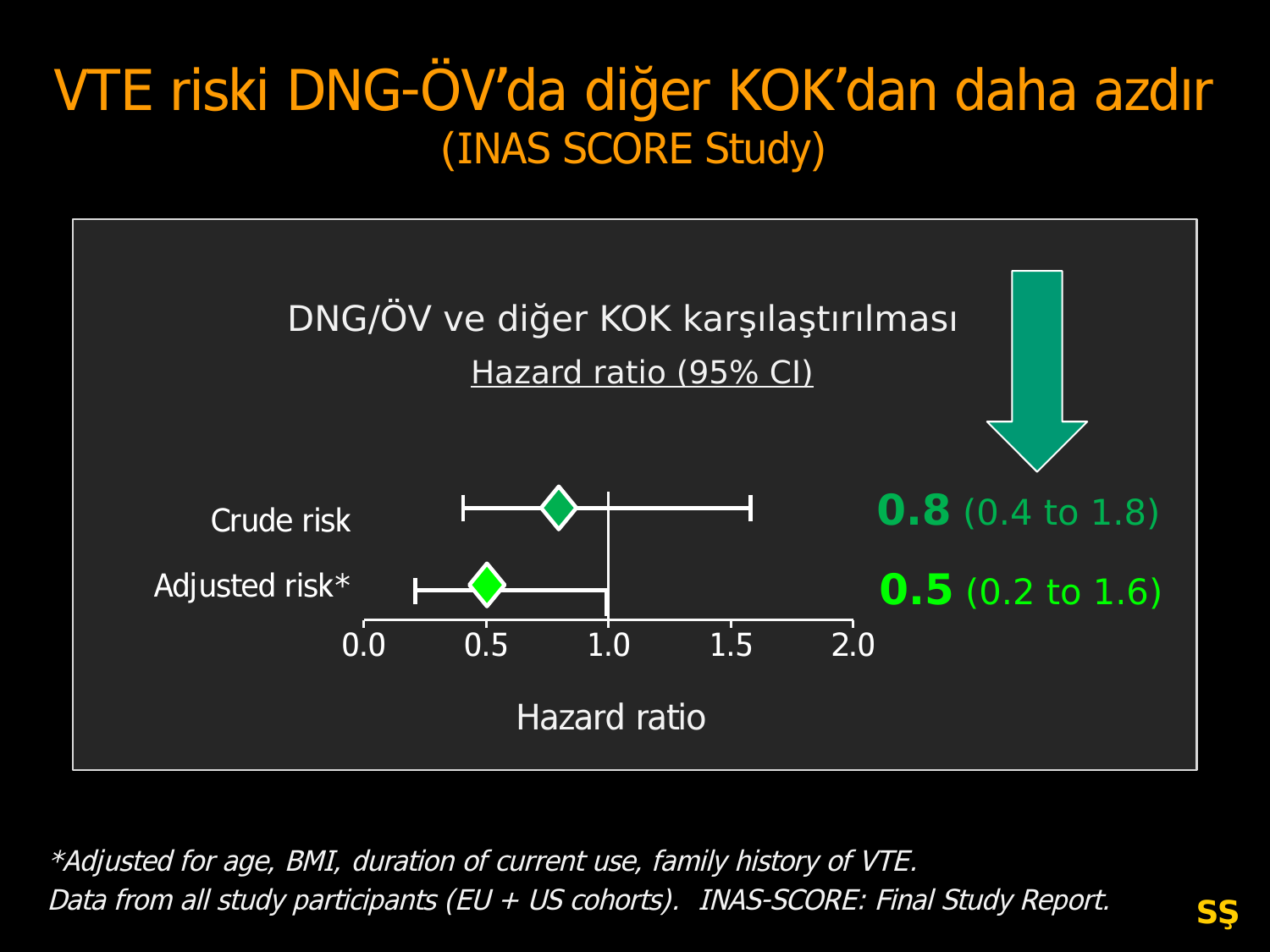

# VTE riski DNG-ÖV’da diğer KOK’dan daha azdır (INAS SCORE Study)

DNG/ÖV ve diğer KOK karşılaştırılması
Hazard ratio (95% CI)

### Chart

| Category | Column1 | Column2 | Column3 |
|---|---|---|---|
| Adjusted risk* | None | None | None |
| Crude risk | None | None | None |
0.8 (0.4 to 1.8)

0.5 (0.2 to 1.6)

Hazard ratio
*Adjusted for age, BMI, duration of current use, family history of VTE.
Data from all study participants (EU + US cohorts).  INAS-SCORE: Final Study Report.